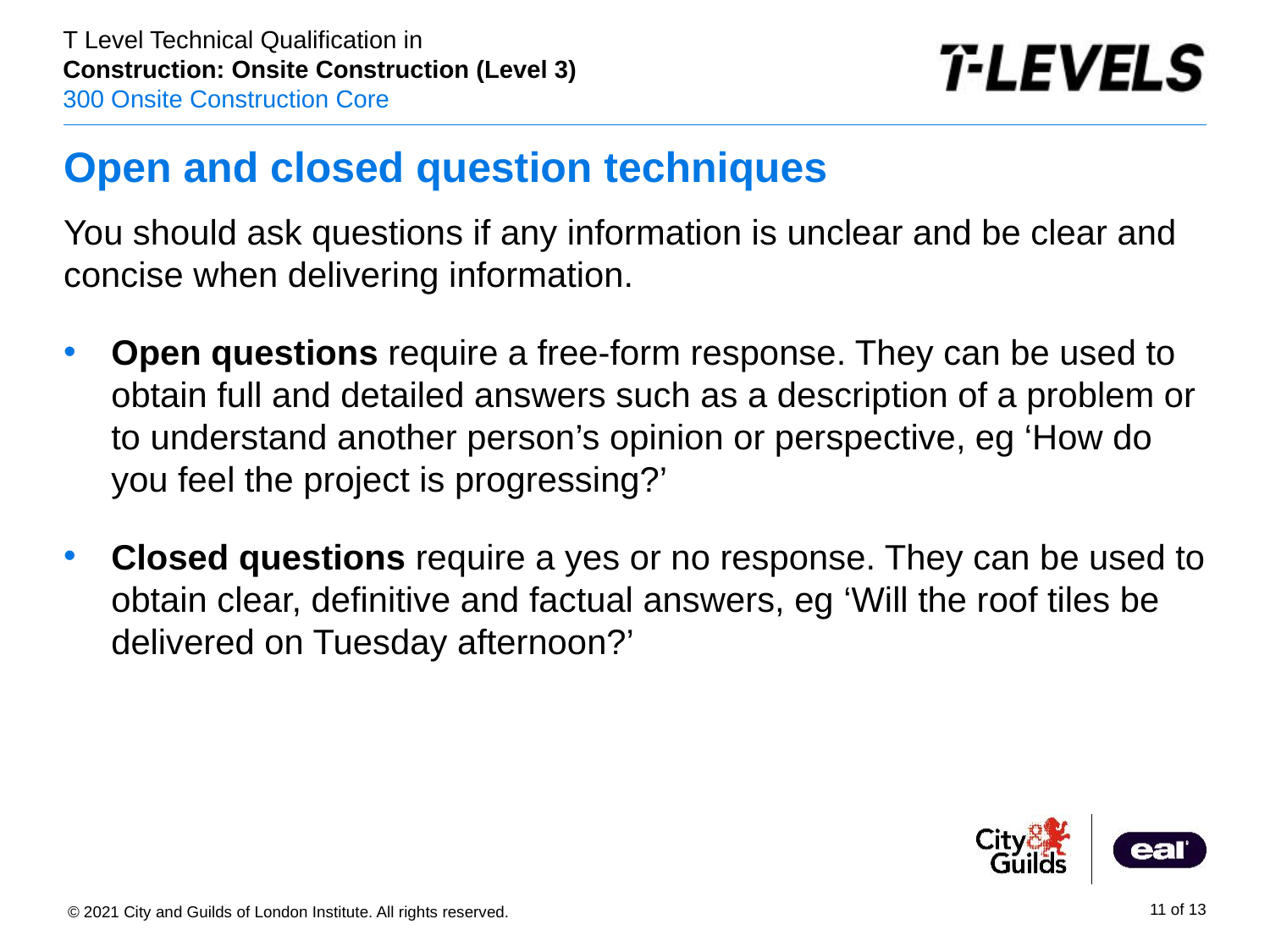

# Open and closed question techniques
You should ask questions if any information is unclear and be clear and concise when delivering information.
Open questions require a free-form response. They can be used to obtain full and detailed answers such as a description of a problem or to understand another person’s opinion or perspective, eg ‘How do you feel the project is progressing?’
Closed questions require a yes or no response. They can be used to obtain clear, definitive and factual answers, eg ‘Will the roof tiles be delivered on Tuesday afternoon?’